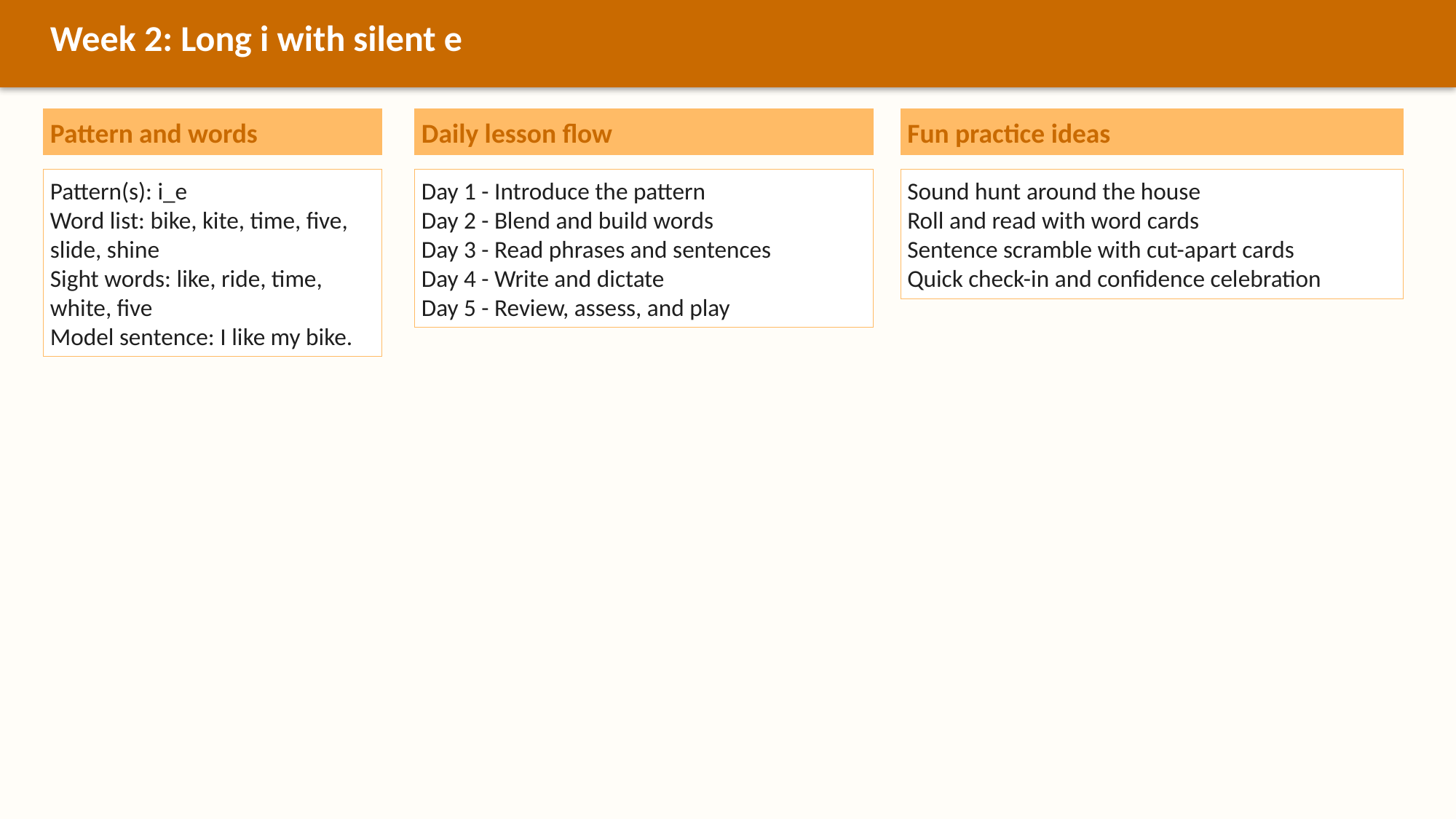

Week 2: Long i with silent e
Pattern and words
Daily lesson flow
Fun practice ideas
Pattern(s): i_e
Word list: bike, kite, time, five, slide, shine
Sight words: like, ride, time, white, five
Model sentence: I like my bike.
Day 1 - Introduce the pattern
Day 2 - Blend and build words
Day 3 - Read phrases and sentences
Day 4 - Write and dictate
Day 5 - Review, assess, and play
Sound hunt around the house
Roll and read with word cards
Sentence scramble with cut-apart cards
Quick check-in and confidence celebration